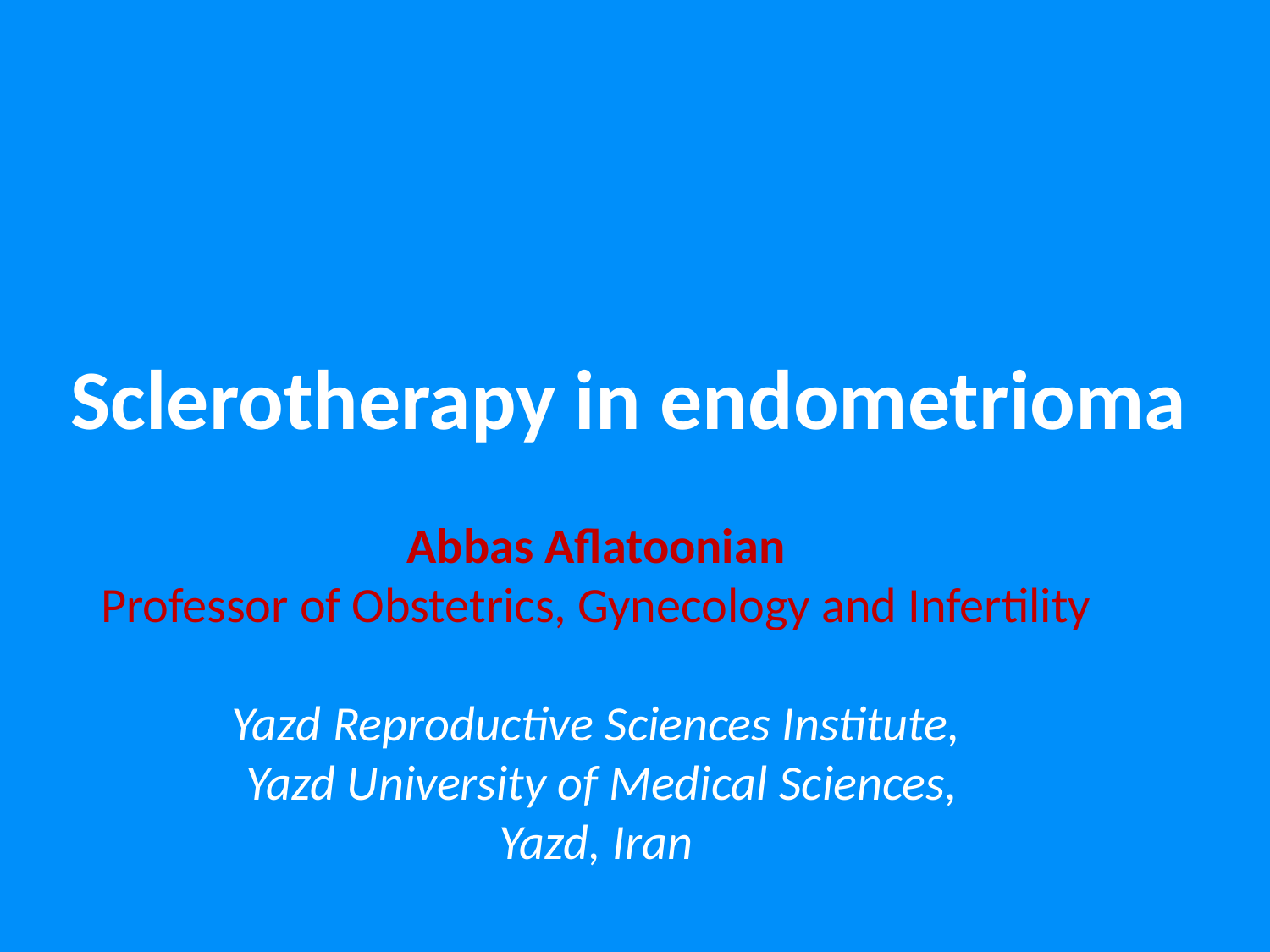

#

Sclerotherapy in endometrioma
Abbas Aflatoonian
Professor of Obstetrics, Gynecology and Infertility

Yazd Reproductive Sciences Institute,
 Yazd University of Medical Sciences,
Yazd, Iran